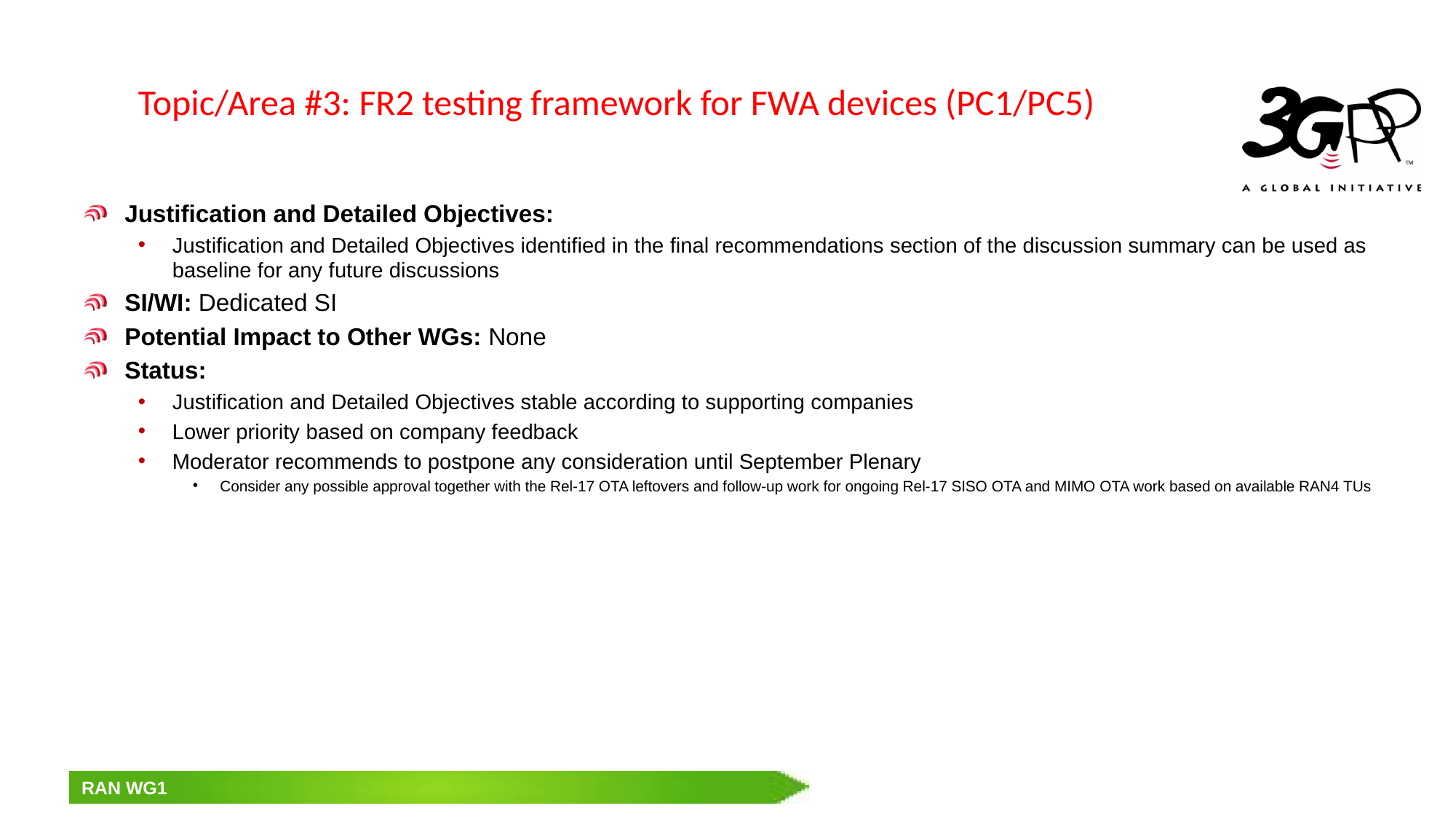

# Topic/Area #3: FR2 testing framework for FWA devices (PC1/PC5)
Justification and Detailed Objectives:
Justification and Detailed Objectives identified in the final recommendations section of the discussion summary can be used as baseline for any future discussions
SI/WI: Dedicated SI
Potential Impact to Other WGs: None
Status:
Justification and Detailed Objectives stable according to supporting companies
Lower priority based on company feedback
Moderator recommends to postpone any consideration until September Plenary
Consider any possible approval together with the Rel-17 OTA leftovers and follow-up work for ongoing Rel-17 SISO OTA and MIMO OTA work based on available RAN4 TUs